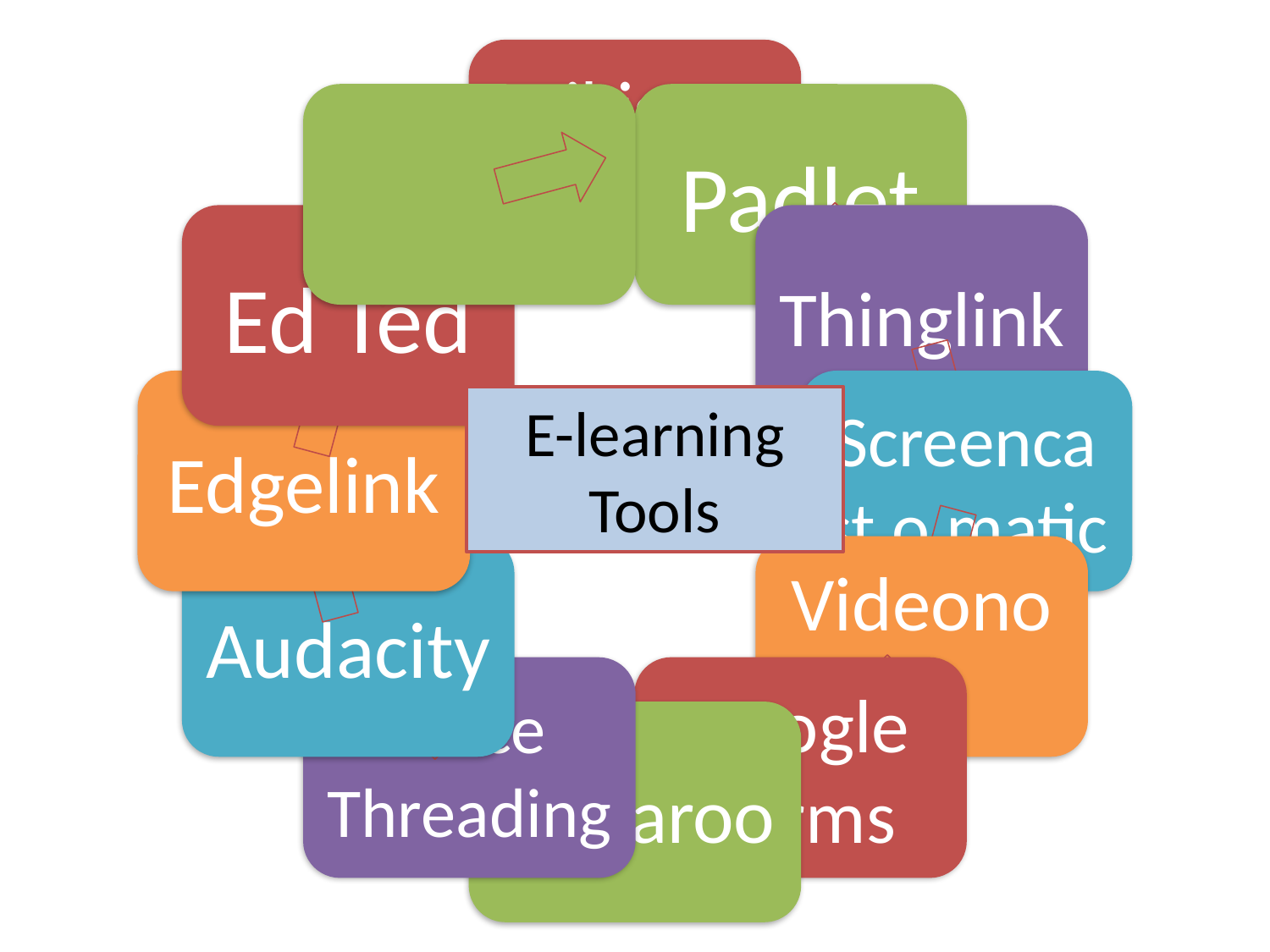

#
Wikispace
Padlet
Thinglink
Videonotes
Flubaroo
Voice Threading
Audacity
Edgelink
Ed Ted
E-learning Tools